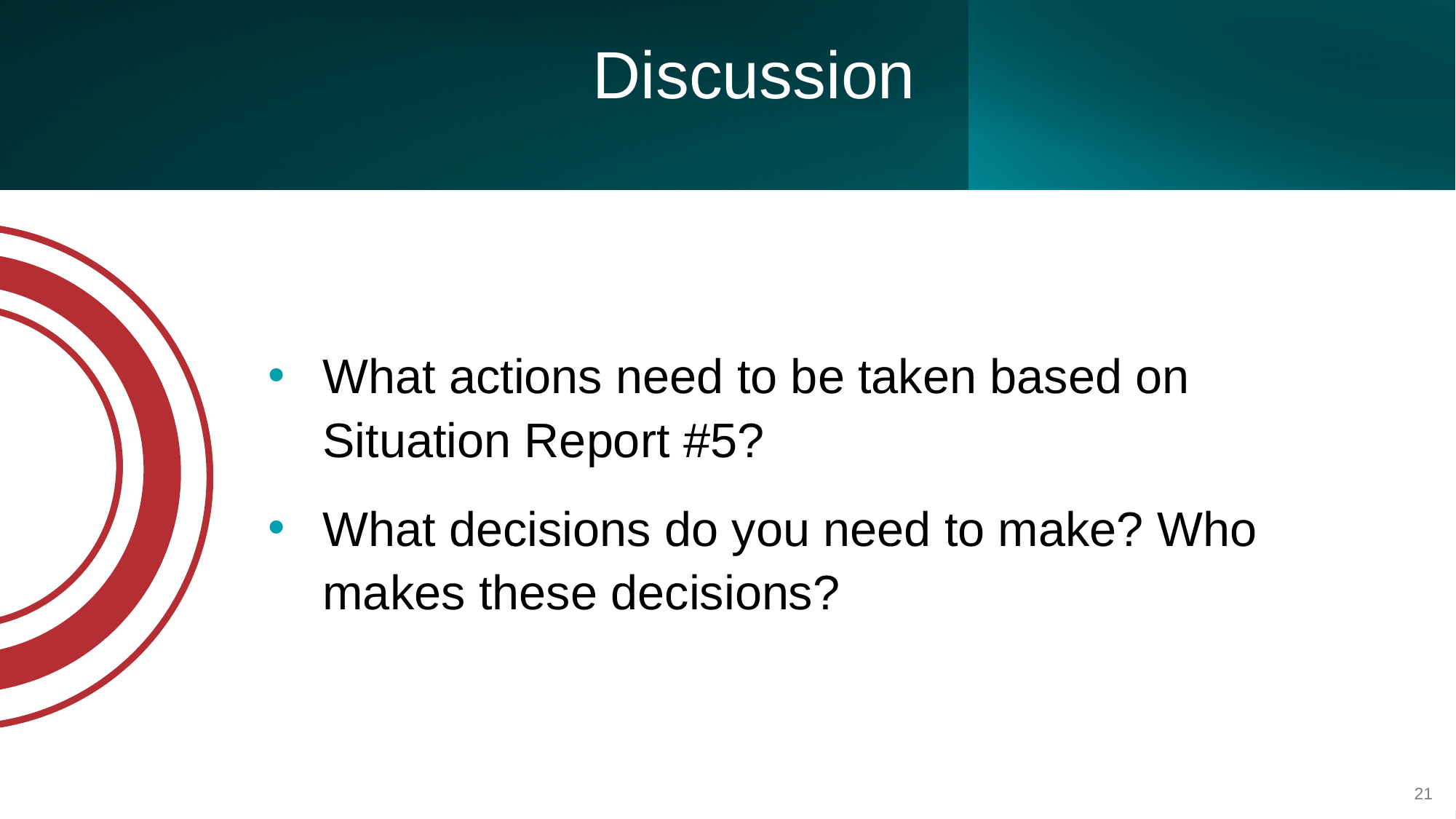

# Discussion

What actions need to be taken based on Situation Report #5?
What decisions do you need to make? Who makes these decisions?
21